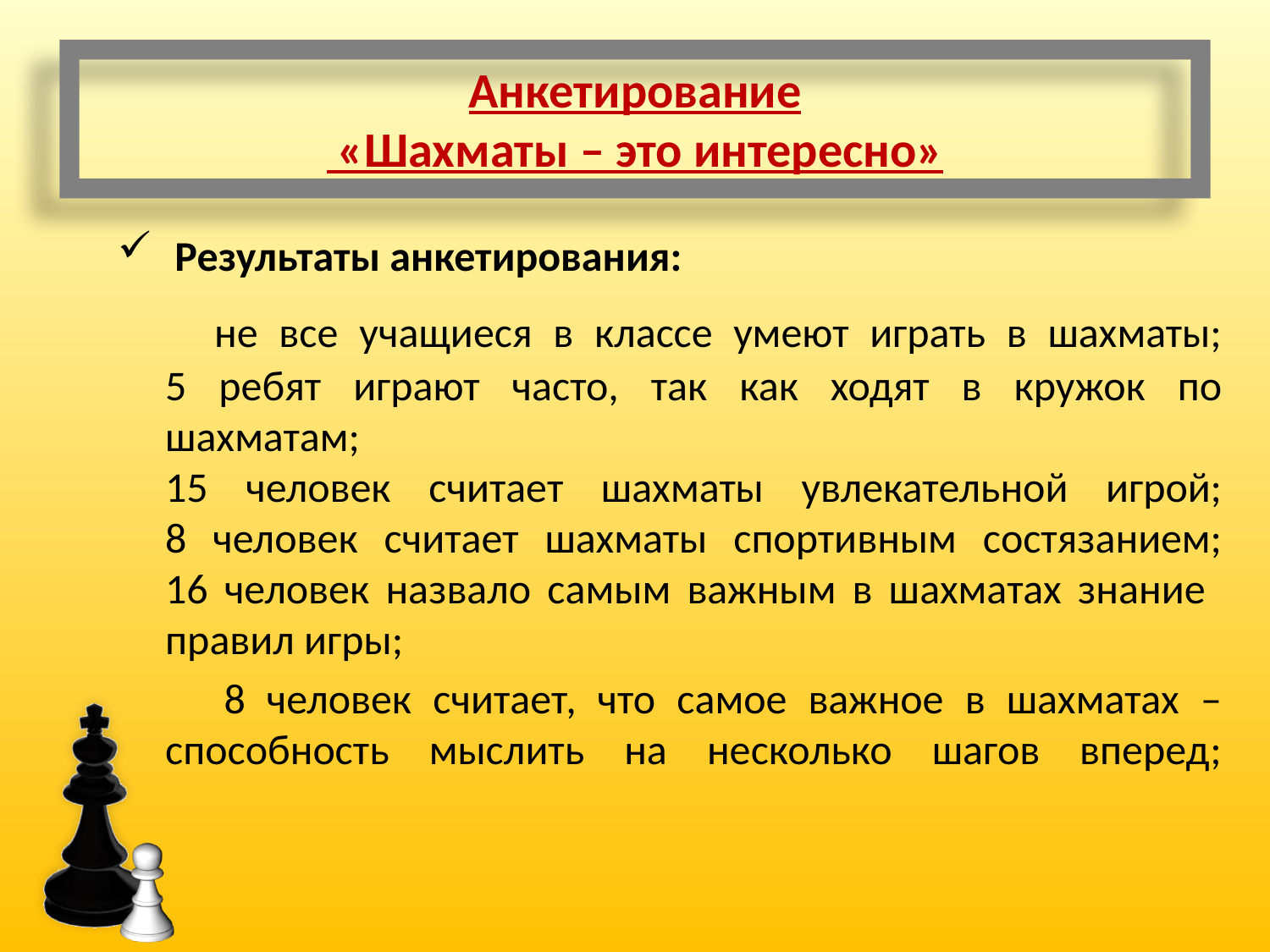

# Анкетирование «Шахматы – это интересно»
 Результаты анкетирования:
    не все учащиеся в классе умеют играть в шахматы;
5 ребят играют часто, так как ходят в кружок по шахматам;
15 человек считает шахматы увлекательной игрой;
8 человек считает шахматы спортивным состязанием;
16 человек назвало самым важным в шахматах знание  правил игры;
     8 человек считает, что самое важное в шахматах – способность мыслить на несколько шагов вперед;